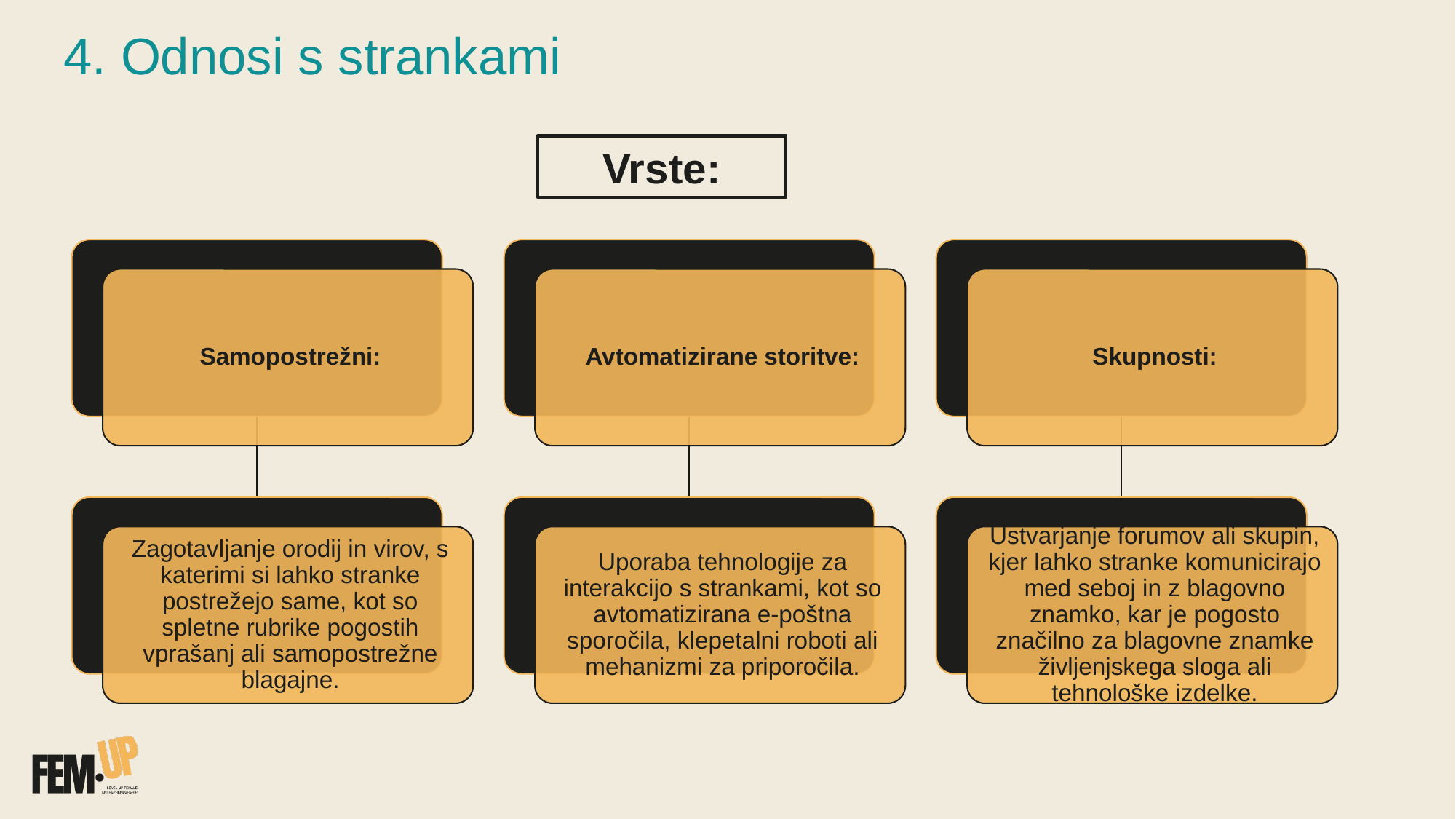

# 4. Odnosi s strankami
Vrste:
Samopostrežni:
Zagotavljanje orodij in virov, s katerimi si lahko stranke postrežejo same, kot so spletne rubrike pogostih vprašanj ali samopostrežne blagajne.
Avtomatizirane storitve:
Uporaba tehnologije za interakcijo s strankami, kot so avtomatizirana e-poštna sporočila, klepetalni roboti ali mehanizmi za priporočila.
Skupnosti:
Ustvarjanje forumov ali skupin, kjer lahko stranke komunicirajo med seboj in z blagovno znamko, kar je pogosto značilno za blagovne znamke življenjskega sloga ali tehnološke izdelke.